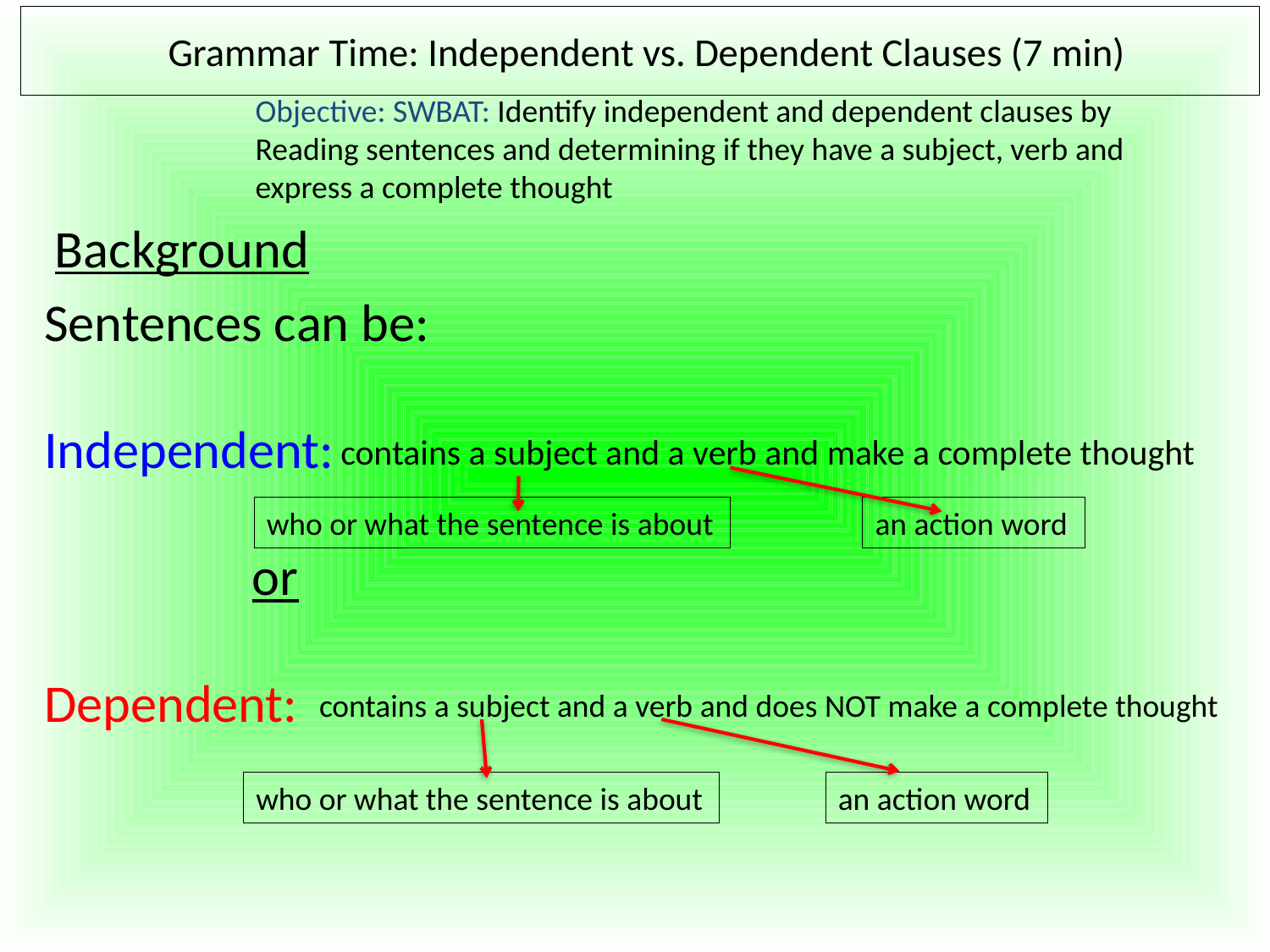

# Grammar Time: Independent vs. Dependent Clauses (7 min)
	Objective: SWBAT: Identify independent and dependent clauses by Reading sentences and determining if they have a subject, verb and express a complete thought
Background
Sentences can be:

Independent:

or

Dependent:
contains a subject and a verb and make a complete thought
an action word
an action word
who or what the sentence is about
who or what the sentence is about
contains a subject and a verb and does NOT make a complete thought